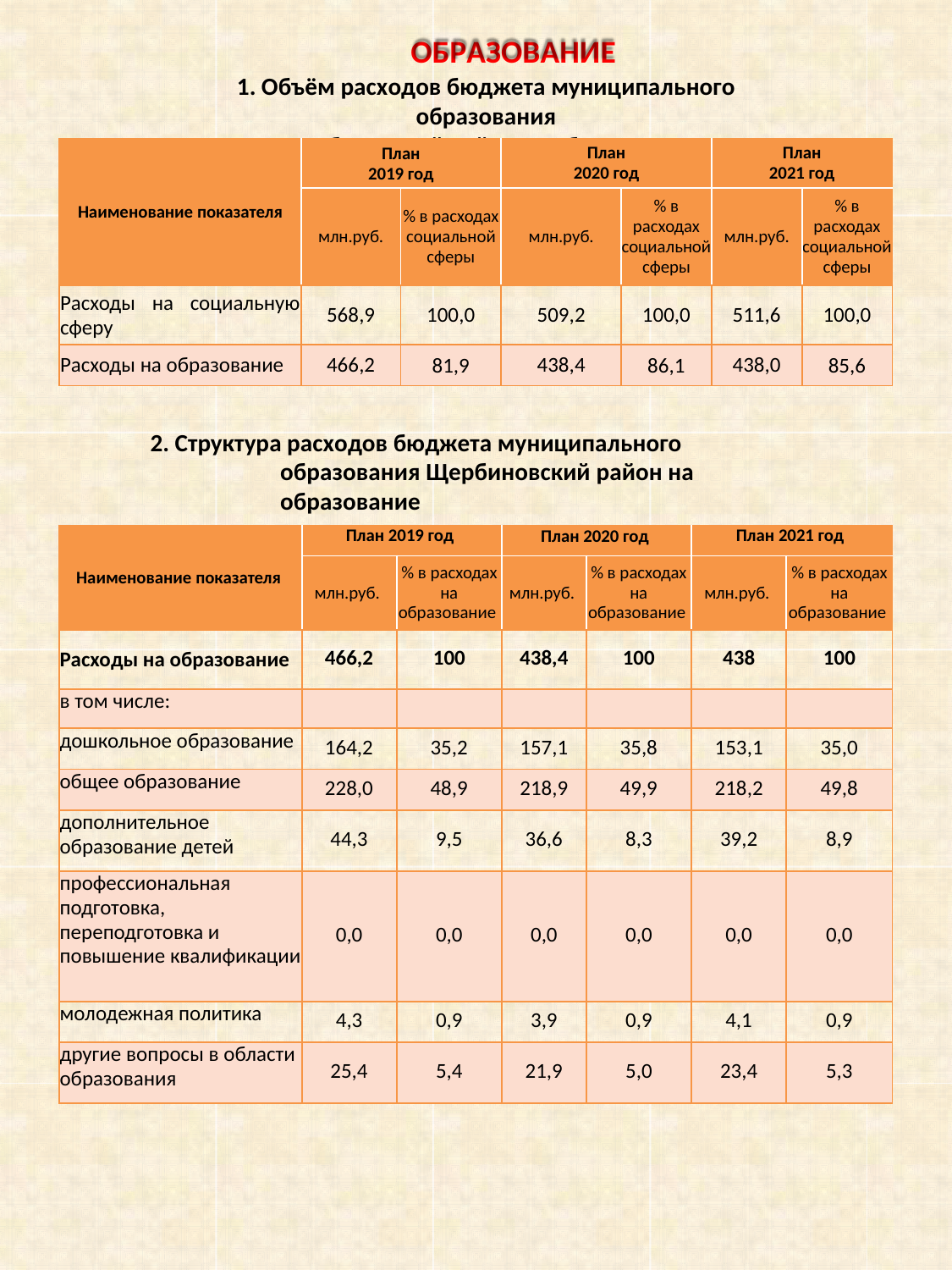

ОБРАЗОВАНИЕ
1. Объём расходов бюджета муниципального образования
Щербиновский район на образование
| Наименование показателя | План 2019 год |  | План 2020 год |  | План 2021 год |  |
| --- | --- | --- | --- | --- | --- | --- |
|  | млн.руб. | % в расходах социальной сферы | млн.руб. | % в расходах социальной сферы | млн.руб. | % в расходах социальной сферы |
| Расходы на социальную сферу | 568,9 | 100,0 | 509,2 | 100,0 | 511,6 | 100,0 |
| Расходы на образование | 466,2 | 81,9 | 438,4 | 86,1 | 438,0 | 85,6 |
2. Структура расходов бюджета муниципального образования Щербиновский район на образование
| Наименование показателя | План 2019 год |  | План 2020 год |  | План 2021 год |  |
| --- | --- | --- | --- | --- | --- | --- |
|  | млн.руб. | % в расходах на образование | млн.руб. | % в расходах на образование | млн.руб. | % в расходах на образование |
| Расходы на образование | 466,2 | 100 | 438,4 | 100 | 438 | 100 |
| в том числе: |  |  |  |  |  |  |
| дошкольное образование | 164,2 | 35,2 | 157,1 | 35,8 | 153,1 | 35,0 |
| общее образование | 228,0 | 48,9 | 218,9 | 49,9 | 218,2 | 49,8 |
| дополнительное образование детей | 44,3 | 9,5 | 36,6 | 8,3 | 39,2 | 8,9 |
| профессиональная подготовка, переподготовка и повышение квалификации | 0,0 | 0,0 | 0,0 | 0,0 | 0,0 | 0,0 |
| молодежная политика | 4,3 | 0,9 | 3,9 | 0,9 | 4,1 | 0,9 |
| другие вопросы в области образования | 25,4 | 5,4 | 21,9 | 5,0 | 23,4 | 5,3 |